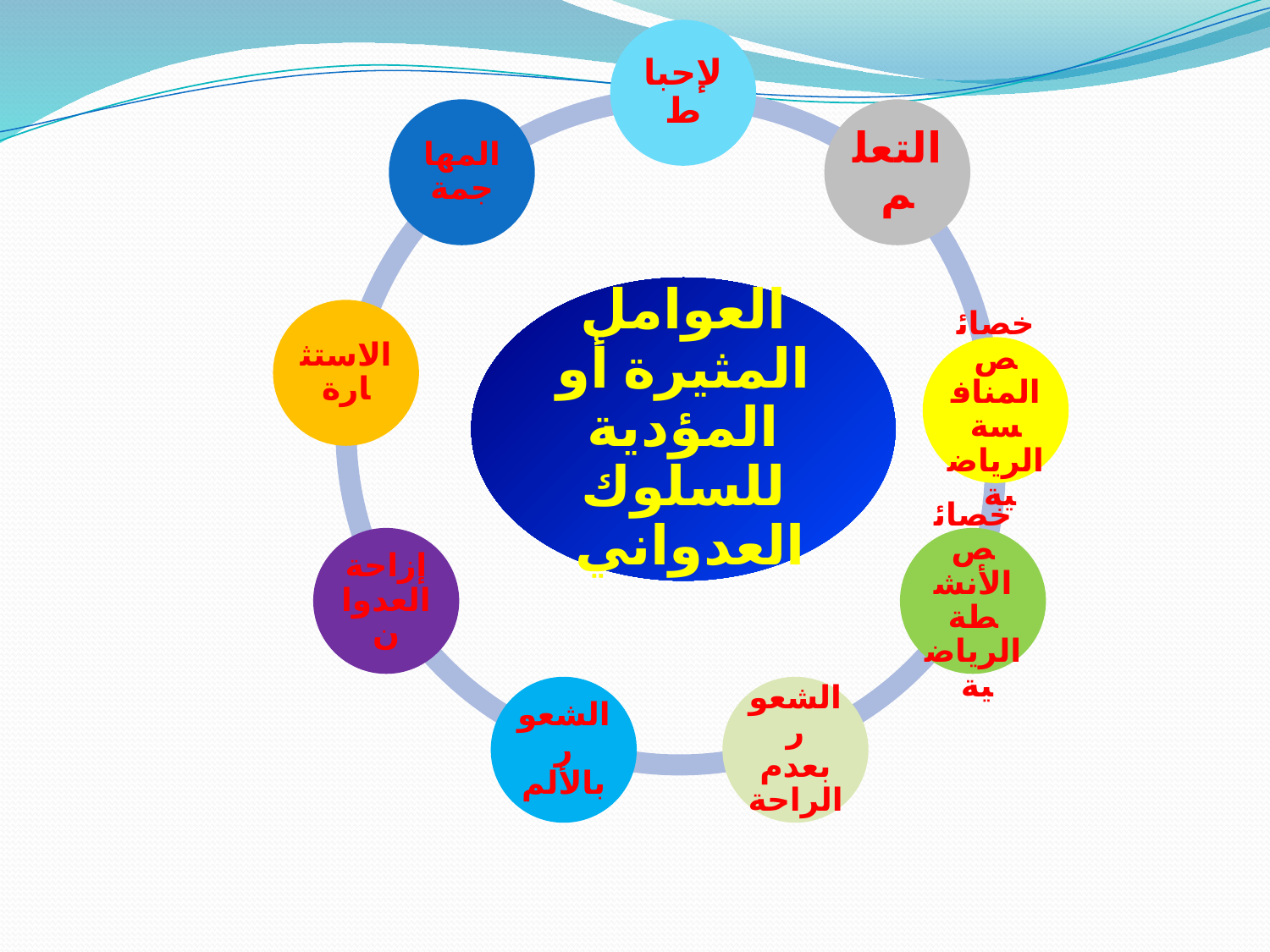

العوامل المثيرة أو المؤدية للسلوك العدواني
لإحباط
التعلم
خصائص المنافسة الرياضية
خصائص الأنشطة الرياضية
الشعور بعدم الراحة
الشعور بالألم
إزاحة العدوان
الاستثارة
المهاجمة